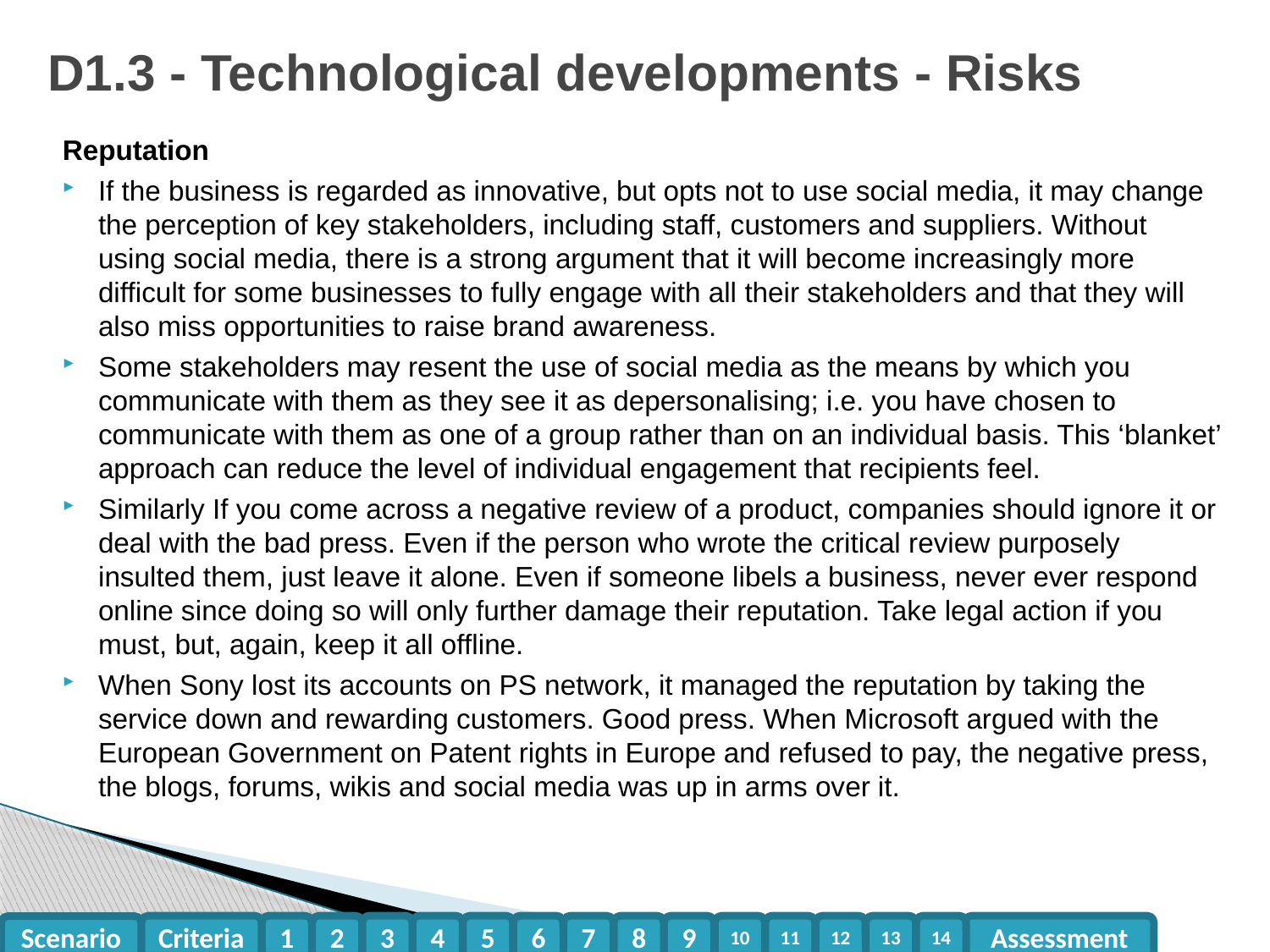

# D1.3 - Technological developments - Risks
Reputation
If the business is regarded as innovative, but opts not to use social media, it may change the perception of key stakeholders, including staff, customers and suppliers. Without using social media, there is a strong argument that it will become increasingly more difficult for some businesses to fully engage with all their stakeholders and that they will also miss opportunities to raise brand awareness.
Some stakeholders may resent the use of social media as the means by which you communicate with them as they see it as depersonalising; i.e. you have chosen to communicate with them as one of a group rather than on an individual basis. This ‘blanket’ approach can reduce the level of individual engagement that recipients feel.
Similarly If you come across a negative review of a product, companies should ignore it or deal with the bad press. Even if the person who wrote the critical review purposely insulted them, just leave it alone. Even if someone libels a business, never ever respond online since doing so will only further damage their reputation. Take legal action if you must, but, again, keep it all offline.
When Sony lost its accounts on PS network, it managed the reputation by taking the service down and rewarding customers. Good press. When Microsoft argued with the European Government on Patent rights in Europe and refused to pay, the negative press, the blogs, forums, wikis and social media was up in arms over it.